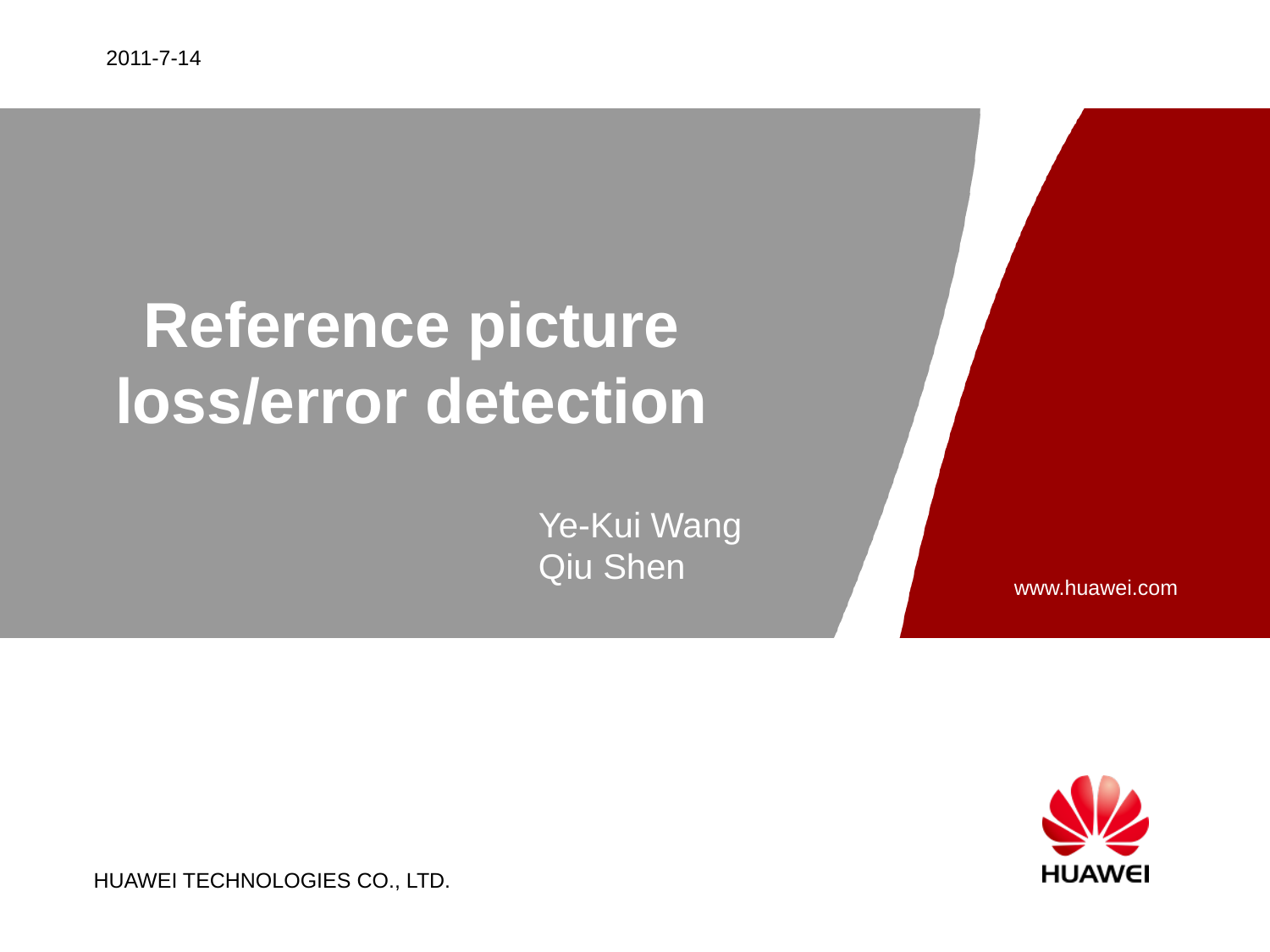

2011-7-14
# Reference picture loss/error detection
Ye-Kui Wang
Qiu Shen